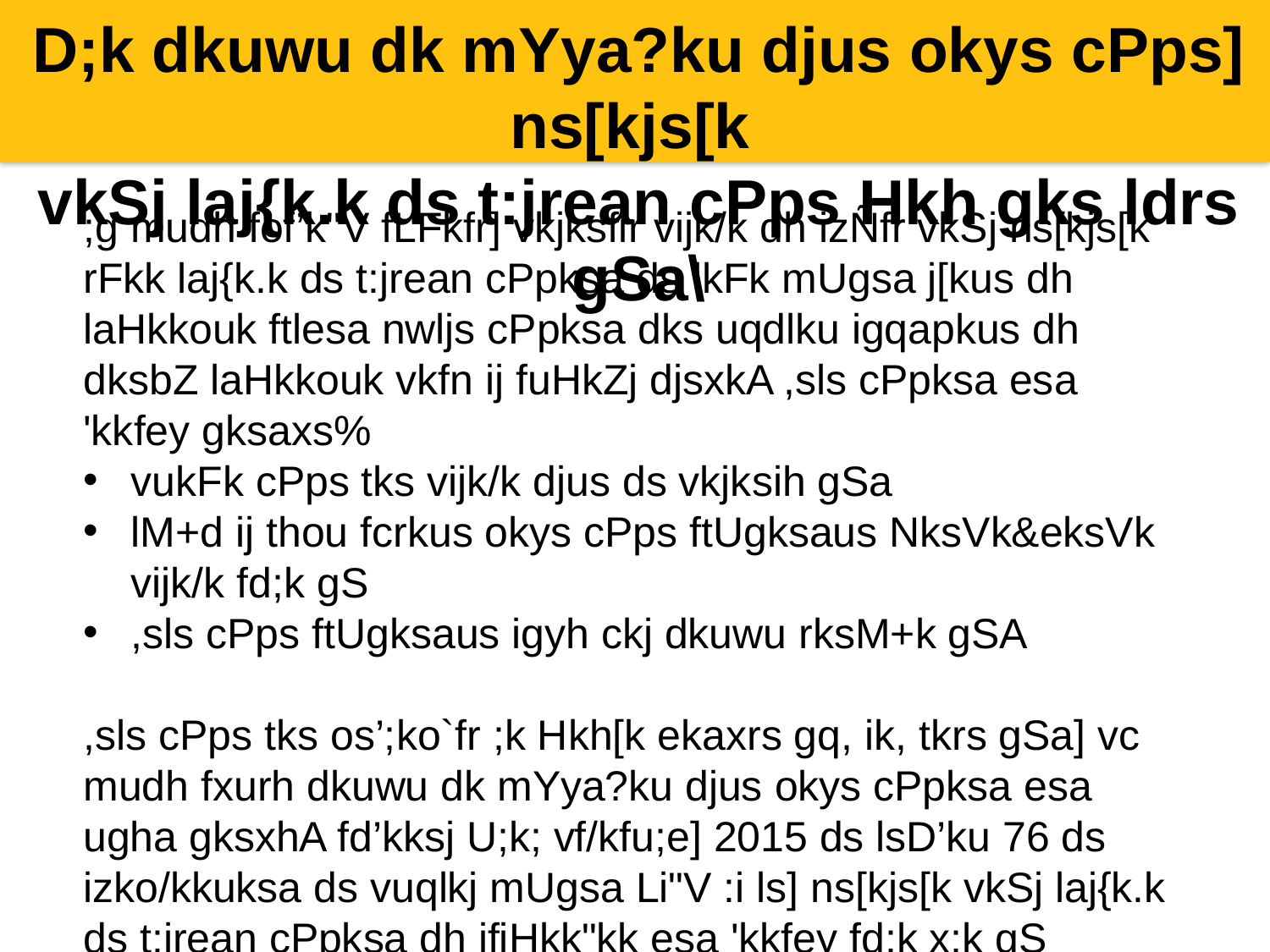

D;k dkuwu dk mYya?ku djus okys cPps] ns[kjs[k
vkSj laj{k.k ds t:jrean cPps Hkh gks ldrs gSa\
;g mudh fof’k"V fLFkfr] vkjksfir vijk/k dh izÑfr vkSj ns[kjs[k rFkk laj{k.k ds t:jrean cPpksa ds lkFk mUgsa j[kus dh laHkkouk ftlesa nwljs cPpksa dks uqdlku igqapkus dh dksbZ laHkkouk vkfn ij fuHkZj djsxkA ,sls cPpksa esa 'kkfey gksaxs%
vukFk cPps tks vijk/k djus ds vkjksih gSa
lM+d ij thou fcrkus okys cPps ftUgksaus NksVk&eksVk vijk/k fd;k gS
,sls cPps ftUgksaus igyh ckj dkuwu rksM+k gSA

,sls cPps tks os’;ko`fr ;k Hkh[k ekaxrs gq, ik, tkrs gSa] vc mudh fxurh dkuwu dk mYya?ku djus okys cPpksa esa ugha gksxhA fd’kksj U;k; vf/kfu;e] 2015 ds lsD’ku 76 ds izko/kkuksa ds vuqlkj mUgsa Li"V :i ls] ns[kjs[k vkSj laj{k.k ds t:jrean cPpksa dh ifjHkk"kk esa 'kkfey fd;k x;k gS D;ksafd ;g eglwl fd;k x;k fd ;s cPps brus detksj rFkk cscl gSa fd buds lkFk fofHkUu rjg ls 'kks"k.k fd;k tk ldrk gS o mUgsa uqdlku igqapk;k tk ldrk gS ,oa ;g fd mUgsa vijkf/kdj.k ls eqDr djkus dh t:jr gSA